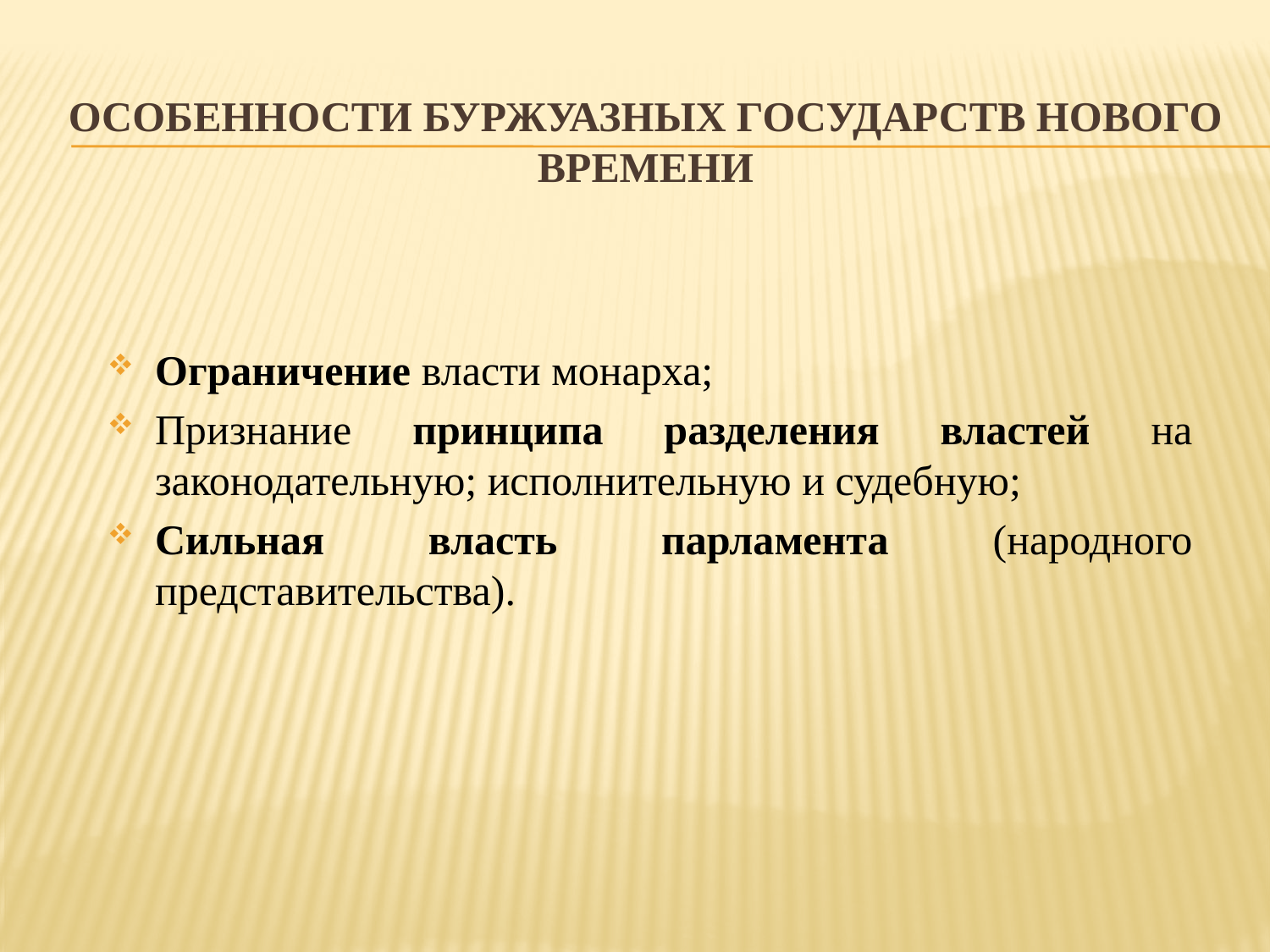

# Особенности буржуазных государств нового времени

Ограничение власти монарха;
Признание принципа разделения властей на законодательную; исполнительную и судебную;
Сильная власть парламента (народного представительства).